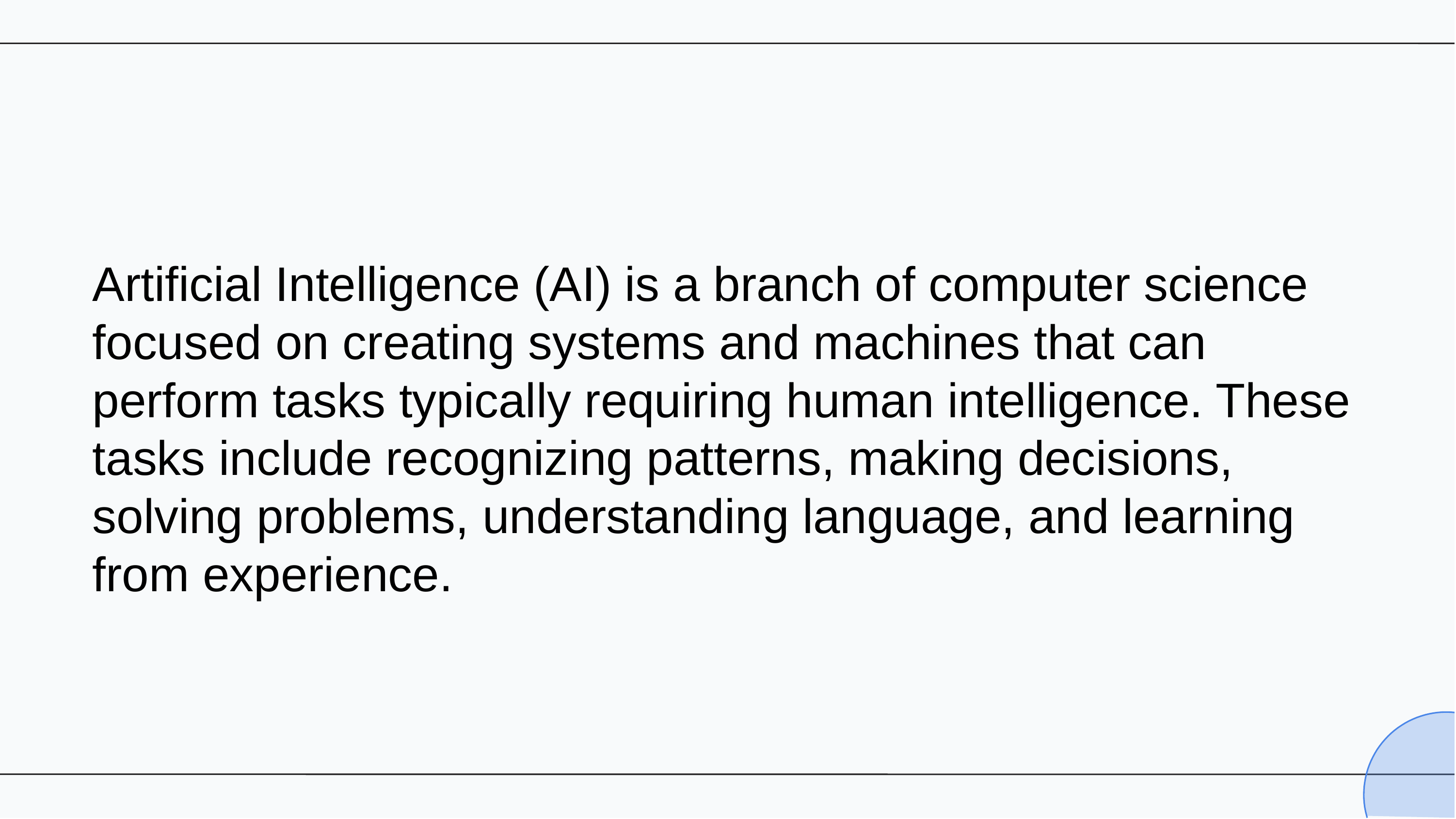

Artificial Intelligence (AI) is a branch of computer science focused on creating systems and machines that can perform tasks typically requiring human intelligence. These tasks include recognizing patterns, making decisions, solving problems, understanding language, and learning from experience.